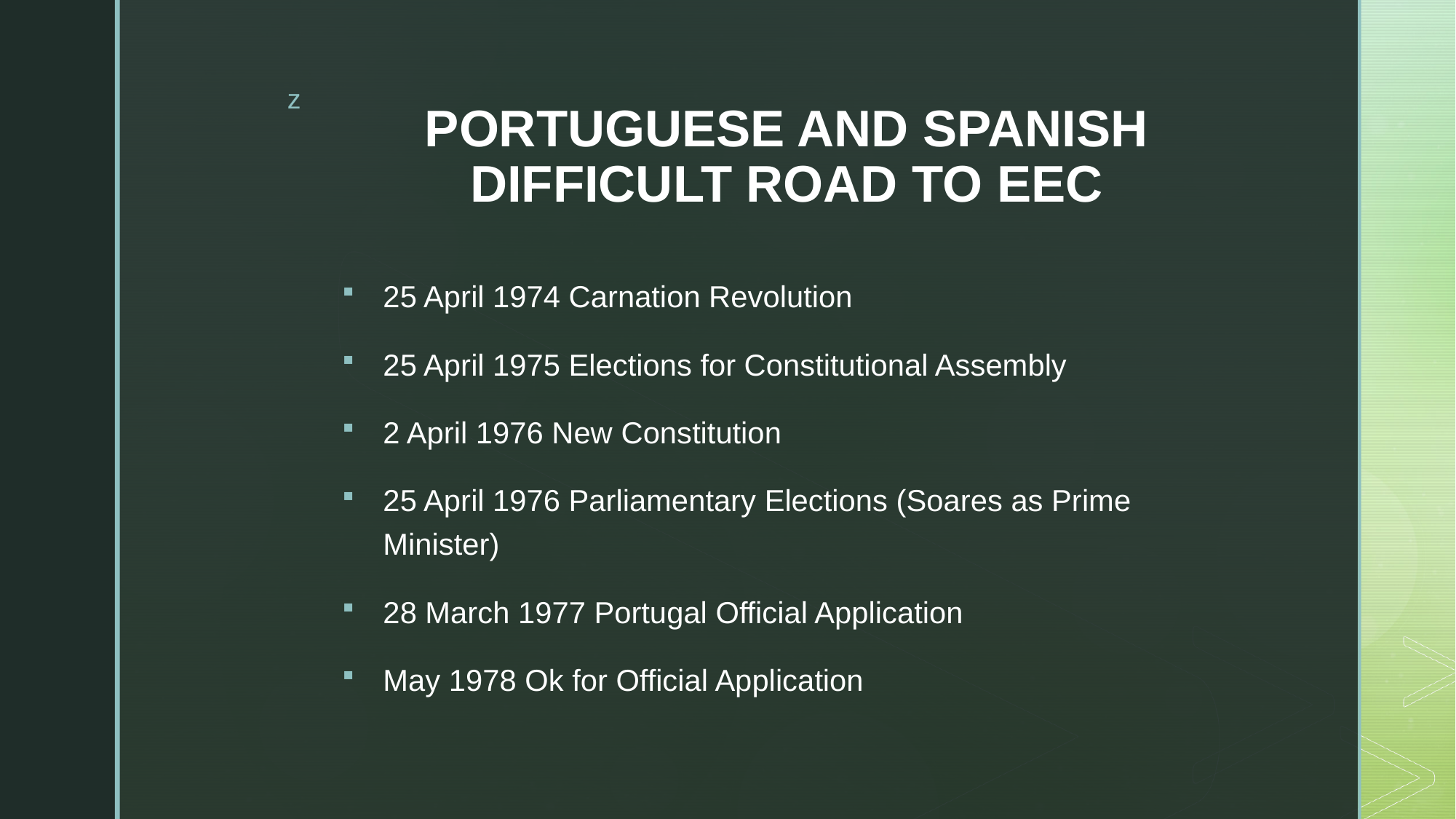

# PORTUGUESE AND SPANISH DIFFICULT ROAD TO EEC
25 April 1974 Carnation Revolution
25 April 1975 Elections for Constitutional Assembly
2 April 1976 New Constitution
25 April 1976 Parliamentary Elections (Soares as Prime Minister)
28 March 1977 Portugal Official Application
May 1978 Ok for Official Application